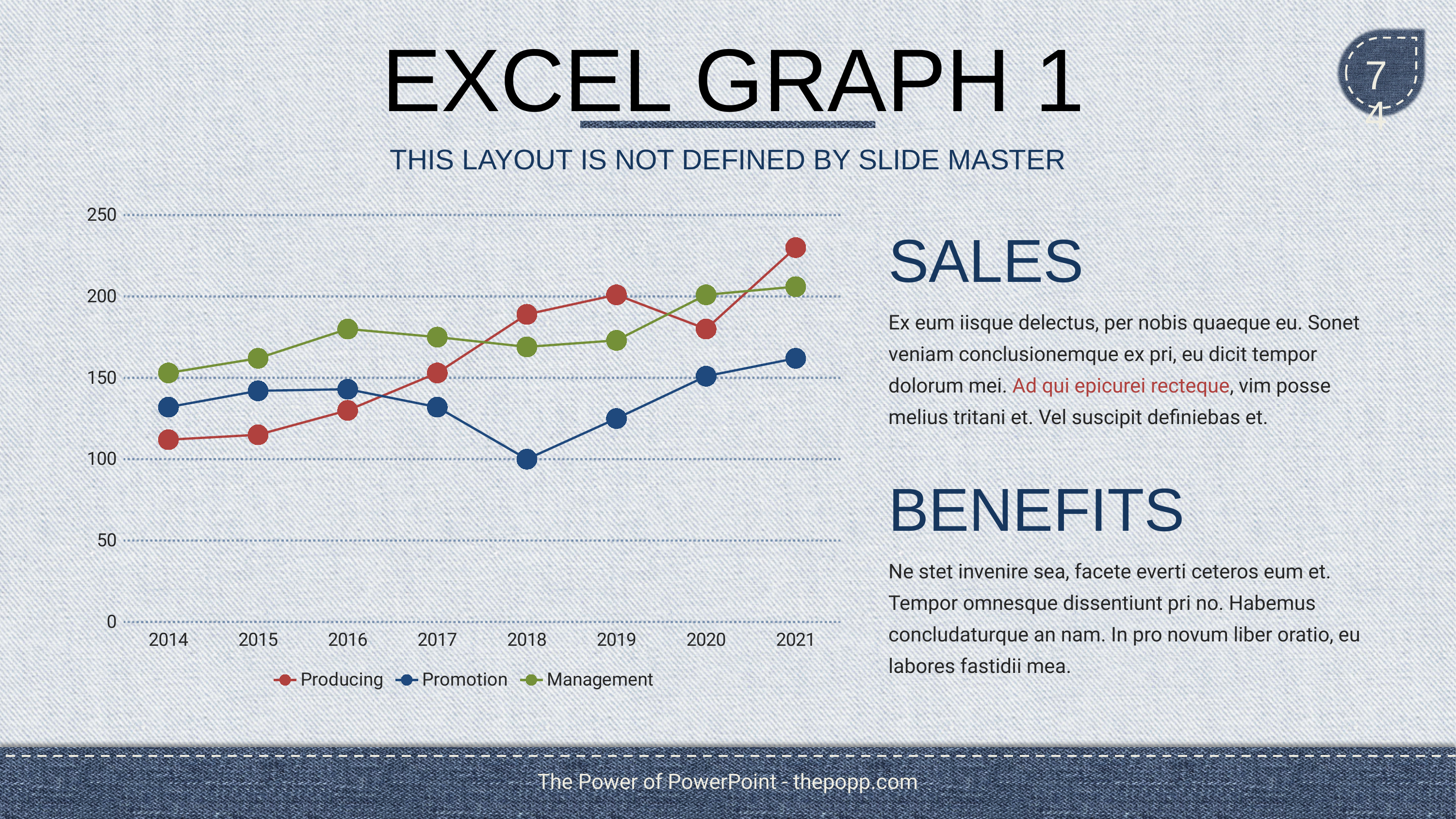

# EXCEL GRAPH 1
74
THIS LAYOUT IS NOT DEFINED BY SLIDE MASTER

### Chart

| Category | Producing | Promotion | Management |
|---|---|---|---|
| 2014 | 112.0 | 132.0 | 153.0 |
| 2015 | 115.0 | 142.0 | 162.0 |
| 2016 | 130.0 | 143.0 | 180.0 |
| 2017 | 153.0 | 132.0 | 175.0 |
| 2018 | 189.0 | 100.0 | 169.0 |
| 2019 | 201.0 | 125.0 | 173.0 |
| 2020 | 180.0 | 151.0 | 201.0 |
| 2021 | 230.0 | 162.0 | 206.0 |
SALES
Ex eum iisque delectus, per nobis quaeque eu. Sonet veniam conclusionemque ex pri, eu dicit tempor dolorum mei. Ad qui epicurei recteque, vim posse melius tritani et. Vel suscipit definiebas et.
BENEFITS
Ne stet invenire sea, facete everti ceteros eum et. Tempor omnesque dissentiunt pri no. Habemus concludaturque an nam. In pro novum liber oratio, eu labores fastidii mea.
The Power of PowerPoint - thepopp.com